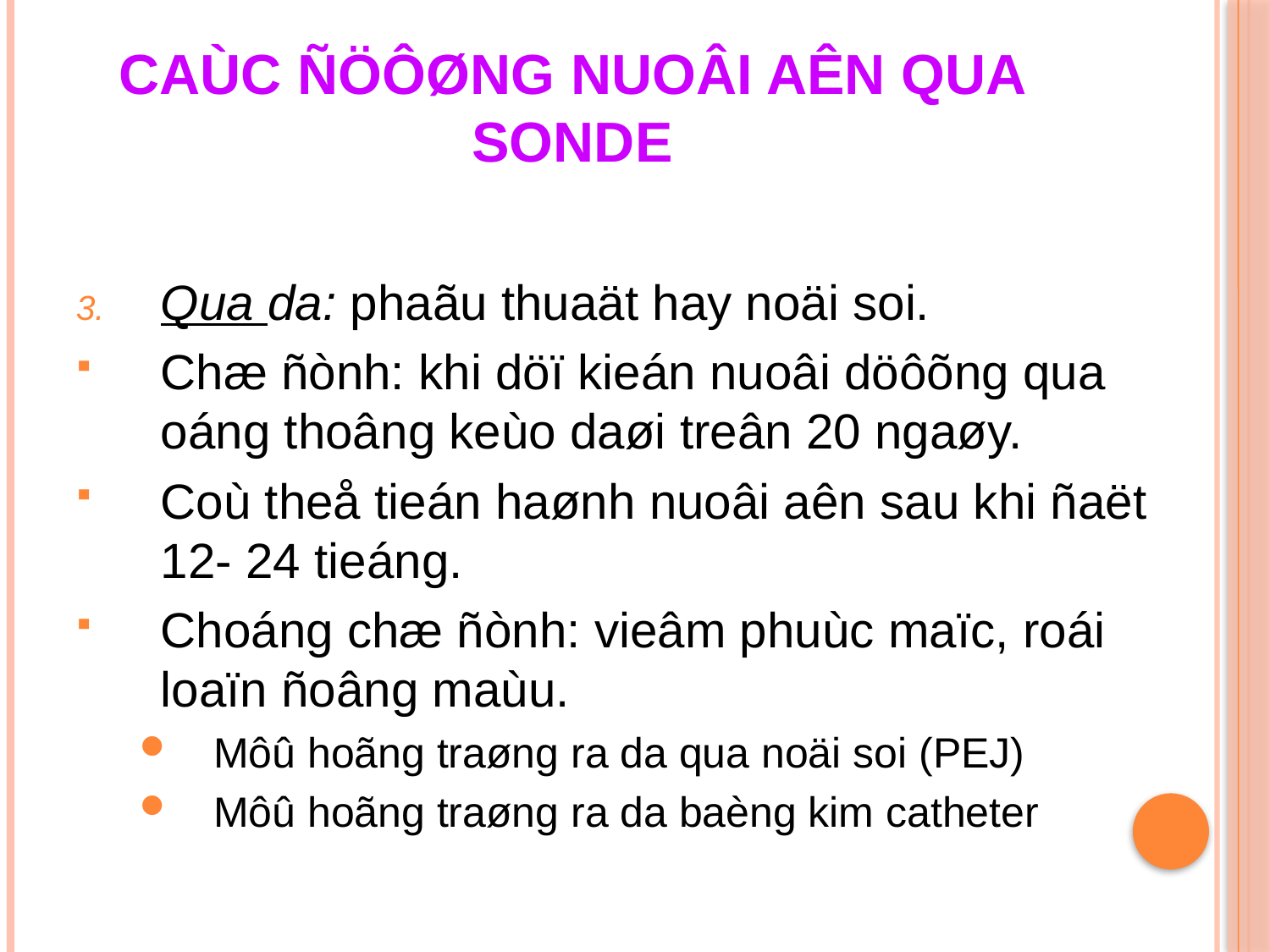

# Caùc ñöôøng nuoâi aên qua sonde
Qua da: phaãu thuaät hay noäi soi.
Chæ ñònh: khi döï kieán nuoâi döôõng qua oáng thoâng keùo daøi treân 20 ngaøy.
Coù theå tieán haønh nuoâi aên sau khi ñaët 12- 24 tieáng.
Choáng chæ ñònh: vieâm phuùc maïc, roái loaïn ñoâng maùu.
Môû hoãng traøng ra da qua noäi soi (PEJ)
Môû hoãng traøng ra da baèng kim catheter